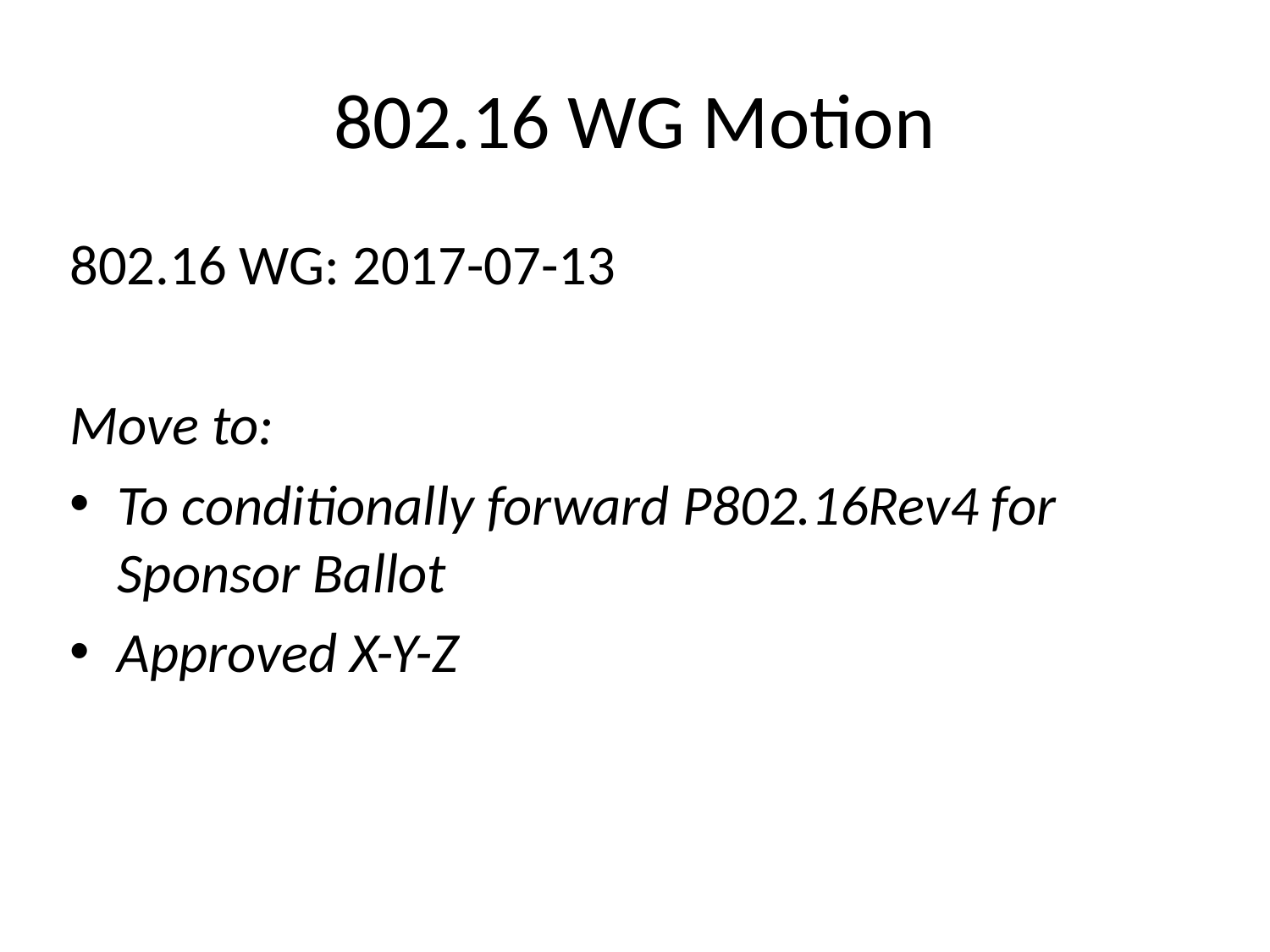

802.16 WG: 2017-07-13

Move to:
To conditionally forward P802.16Rev4 for Sponsor Ballot
Approved X-Y-Z
802.16 WG Motion